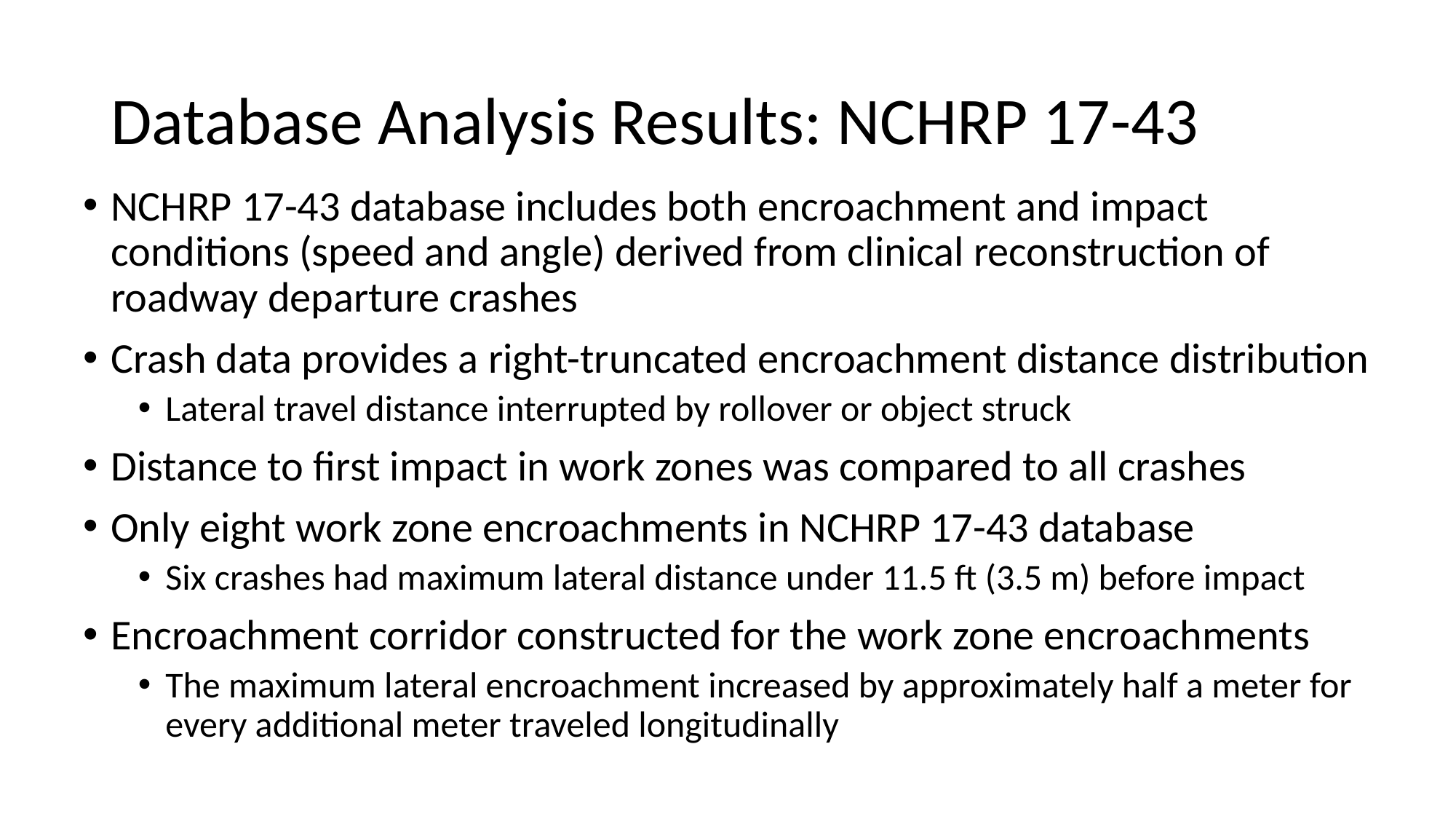

# Database Analysis Results: NCHRP 17-43
NCHRP 17-43 database includes both encroachment and impact conditions (speed and angle) derived from clinical reconstruction of roadway departure crashes
Crash data provides a right-truncated encroachment distance distribution
Lateral travel distance interrupted by rollover or object struck
Distance to first impact in work zones was compared to all crashes
Only eight work zone encroachments in NCHRP 17-43 database
Six crashes had maximum lateral distance under 11.5 ft (3.5 m) before impact
Encroachment corridor constructed for the work zone encroachments
The maximum lateral encroachment increased by approximately half a meter for every additional meter traveled longitudinally
58